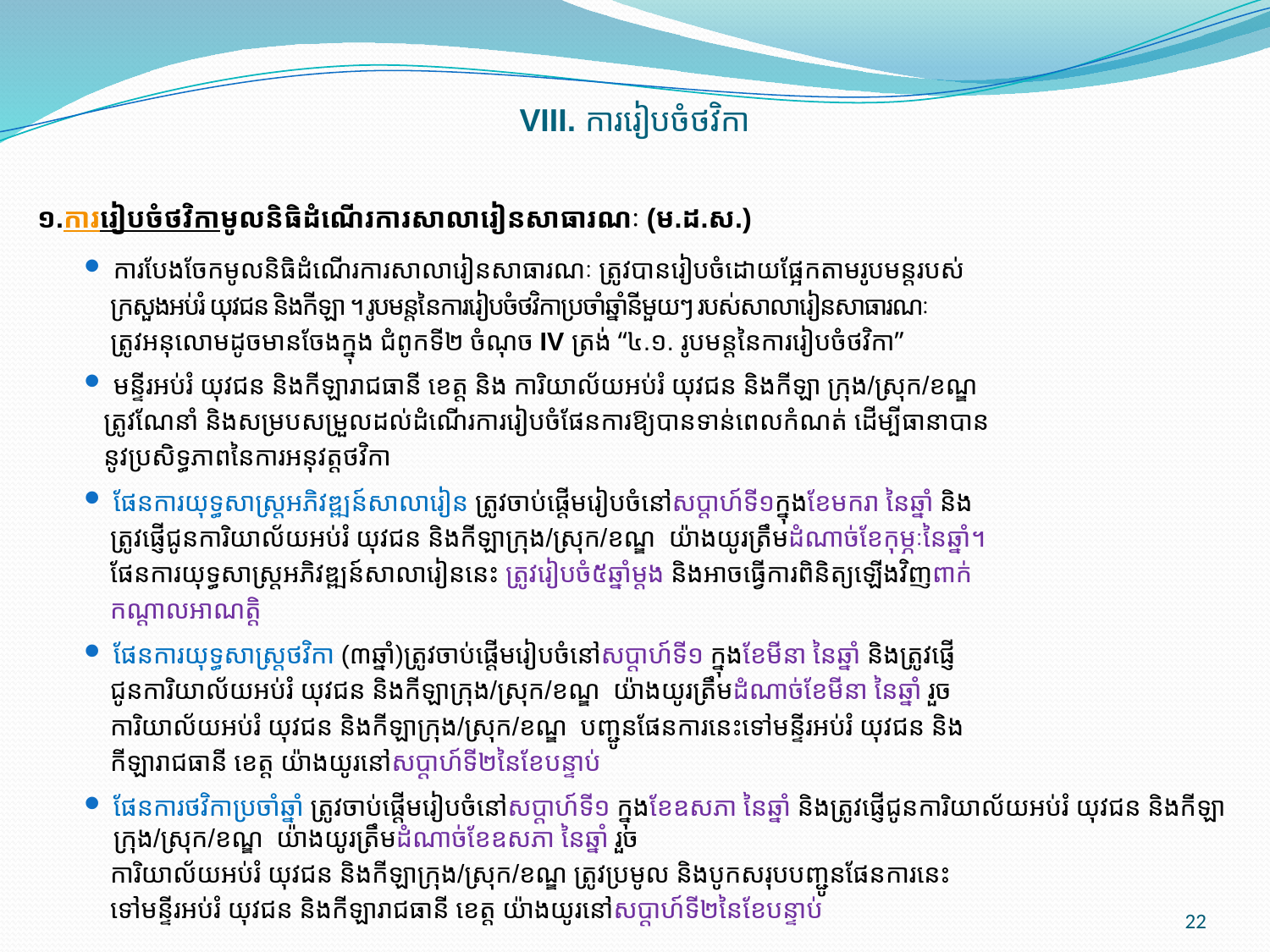

# VIII. ការរៀបចំថវិកា

១.ការរៀបចំថវិកាមូលនិធិដំណើរការសាលារៀនសាធារណៈ (ម.ដ.ស.)

ការបែងចែកមូលនិធិដំណើរការសាលារៀនសាធារណៈ ត្រូវបានរៀបចំដោយផ្អែកតាមរូបមន្តរបស់
    ក្រសួងអប់រំ យុវជន និងកីឡា ។ រូបមន្តនៃការរៀបចំថវិកាប្រចាំឆ្នាំនីមួយៗ របស់សាលារៀនសាធារណៈ
     ត្រូវអនុលោមដូចមានចែងក្នុង ជំពូកទី២ ចំណុច IV ត្រង់ “៤.១. រូបមន្តនៃការរៀបចំថវិកា”

មន្ទីរអប់រំ យុវជន និងកីឡារាជធានី ខេត្ត និង ការិយាល័យអប់រំ យុវជន និងកីឡា ក្រុង/ស្រុក/ខណ្ឌ
   ត្រូវ​ណែនាំ និងសម្រប​សម្រួល​​ដល់ដំណើរការ​រៀបចំផែនការឱ្យបានទាន់ពេល​កំណត់ ​ដើម្បីធានាបាន
   នូវ​ប្រសិទ្ធភាព​​នៃការអនុវត្តថវិកា

ផែនការយុទ្ធសាស្ត្រអភិវឌ្ឍន៍សាលារៀន ត្រូវចាប់ផ្តើមរៀបចំនៅសប្តាហ៍ទី១ក្នុងខែមករា នៃឆ្នាំ និង
    ត្រូវផ្ញើជូនការិយាល័យអប់រំ យុវជន និងកីឡាក្រុង/ស្រុក/ខណ្ឌ  យ៉ាងយូរត្រឹមដំណាច់ខែកុម្ភៈនៃឆ្នាំ។
    ផែនការយុទ្ធសាស្ត្រអភិវឌ្ឍន៍សាលារៀននេះ ត្រូវរៀបចំ៥ឆ្នាំម្តង និងអាចធ្វើការពិនិត្យឡើងវិញពាក់
    កណ្តាលអាណត្តិ

ផែនការយុទ្ធសាស្ត្រថវិកា (៣ឆ្នាំ)ត្រូវចាប់ផ្តើមរៀបចំនៅសប្តាហ៍ទី១ ក្នុងខែមីនា នៃឆ្នាំ និងត្រូវផ្ញើ
    ជូនការិយាល័យអប់រំ យុវជន និងកីឡាក្រុង/ស្រុក/ខណ្ឌ  យ៉ាងយូរត្រឹមដំណាច់ខែមីនា នៃឆ្នាំ រួច
    ការិយាល័យអប់រំ យុវជន និងកីឡាក្រុង/ស្រុក/ខណ្ឌ  បញ្ជូនផែនការនេះទៅមន្ទីរអប់រំ យុវជន និង
    កីឡារាជធានី ខេត្ត យ៉ាងយូរនៅសប្តាហ៍ទី២នៃខែបន្ទាប់

ផែនការថវិកាប្រចាំឆ្នាំ ត្រូវចាប់ផ្តើមរៀបចំនៅសប្តាហ៍ទី១ ក្នុងខែឧសភា នៃឆ្នាំ និងត្រូវផ្ញើជូនការិយាល័យអប់រំ យុវជន និងកីឡាក្រុង/ស្រុក/ខណ្ឌ  យ៉ាងយូរត្រឹមដំណាច់ខែឧសភា នៃឆ្នាំ រួច
    ការិយាល័យអប់រំ យុវជន និងកីឡាក្រុង/ស្រុក/ខណ្ឌ ត្រូវប្រមូល និងបូកសរុបបញ្ជូនផែនការនេះ
    ទៅមន្ទីរអប់រំ យុវជន និងកីឡារាជធានី ខេត្ត យ៉ាងយូរនៅសប្តាហ៍​​ទី២នៃខែបន្ទាប់

22